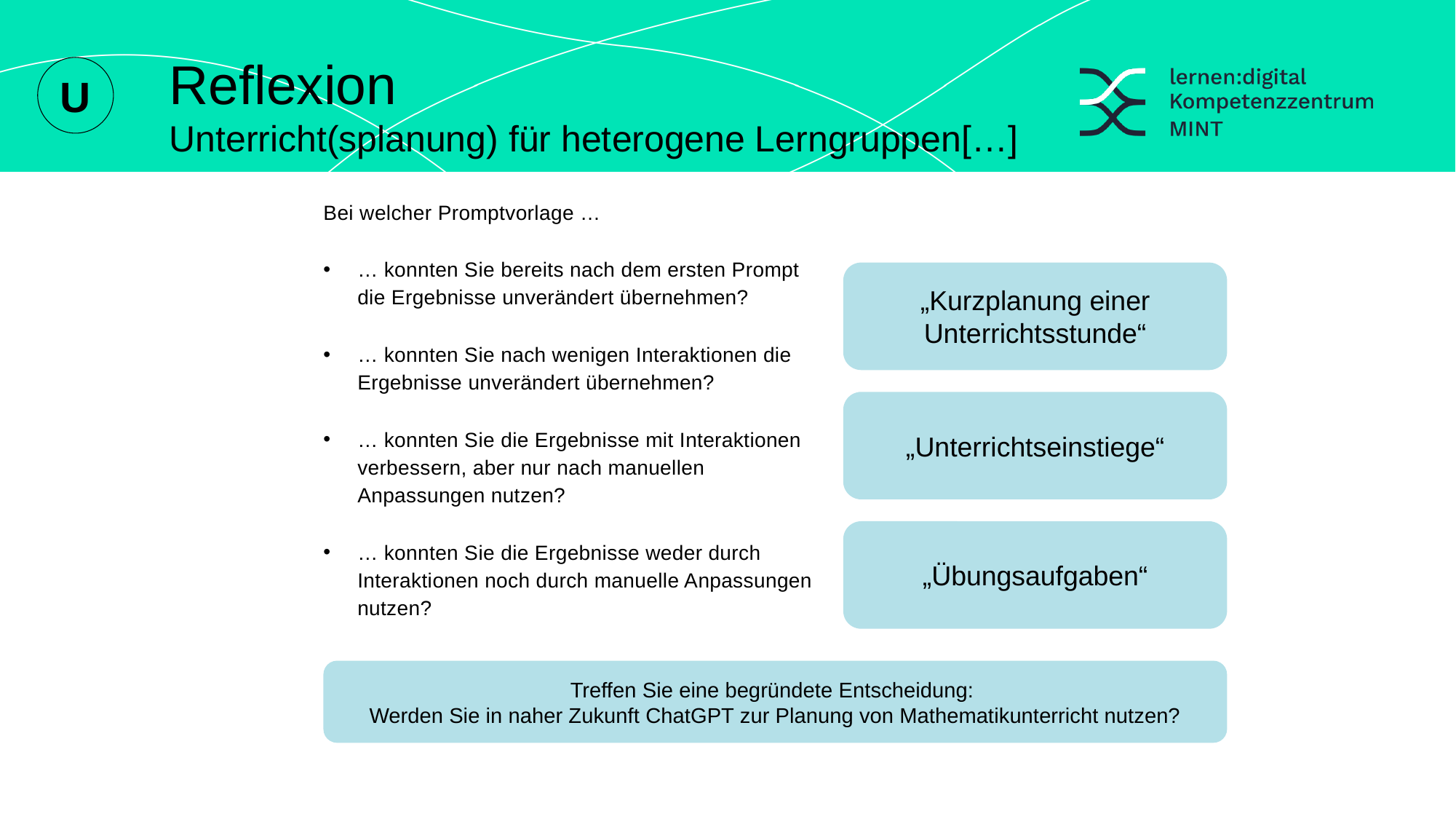

Reflexion
Unterricht(splanung) für heterogene Lerngruppen[…]
U
Bei welcher Promptvorlage …
… konnten Sie bereits nach dem ersten Prompt die Ergebnisse unverändert übernehmen?
… konnten Sie nach wenigen Interaktionen die Ergebnisse unverändert übernehmen?
… konnten Sie die Ergebnisse mit Interaktionen verbessern, aber nur nach manuellen Anpassungen nutzen?
… konnten Sie die Ergebnisse weder durch Interaktionen noch durch manuelle Anpassungen nutzen?

„Kurzplanung einer Unterrichtsstunde“
„Unterrichtseinstiege“
„Übungsaufgaben“
Treffen Sie eine begründete Entscheidung:
Werden Sie in naher Zukunft ChatGPT zur Planung von Mathematikunterricht nutzen?